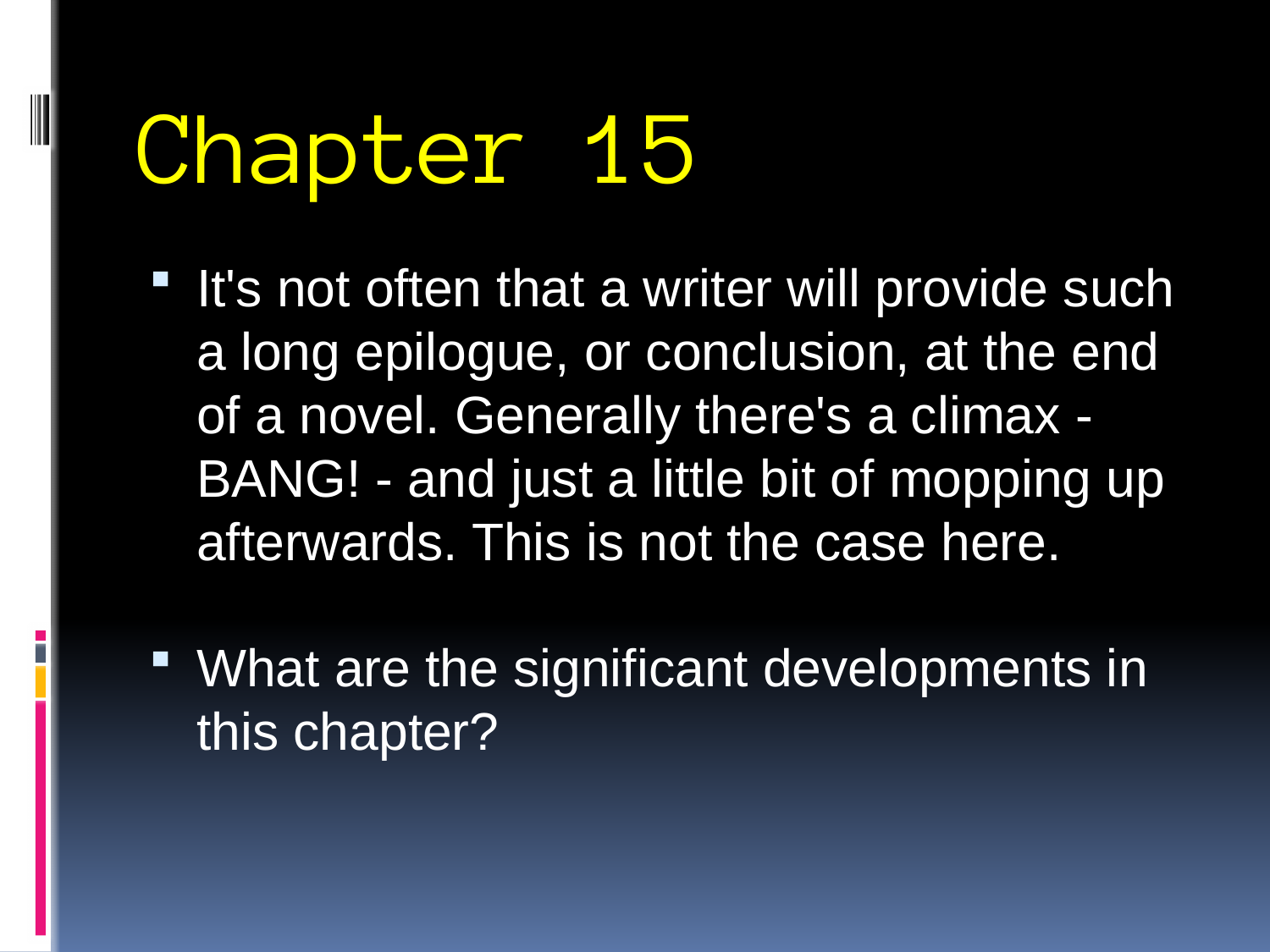

# Chapter 15
It's not often that a writer will provide such a long epilogue, or conclusion, at the end of a novel. Generally there's a climax - BANG! - and just a little bit of mopping up afterwards. This is not the case here.

What are the significant developments in this chapter?